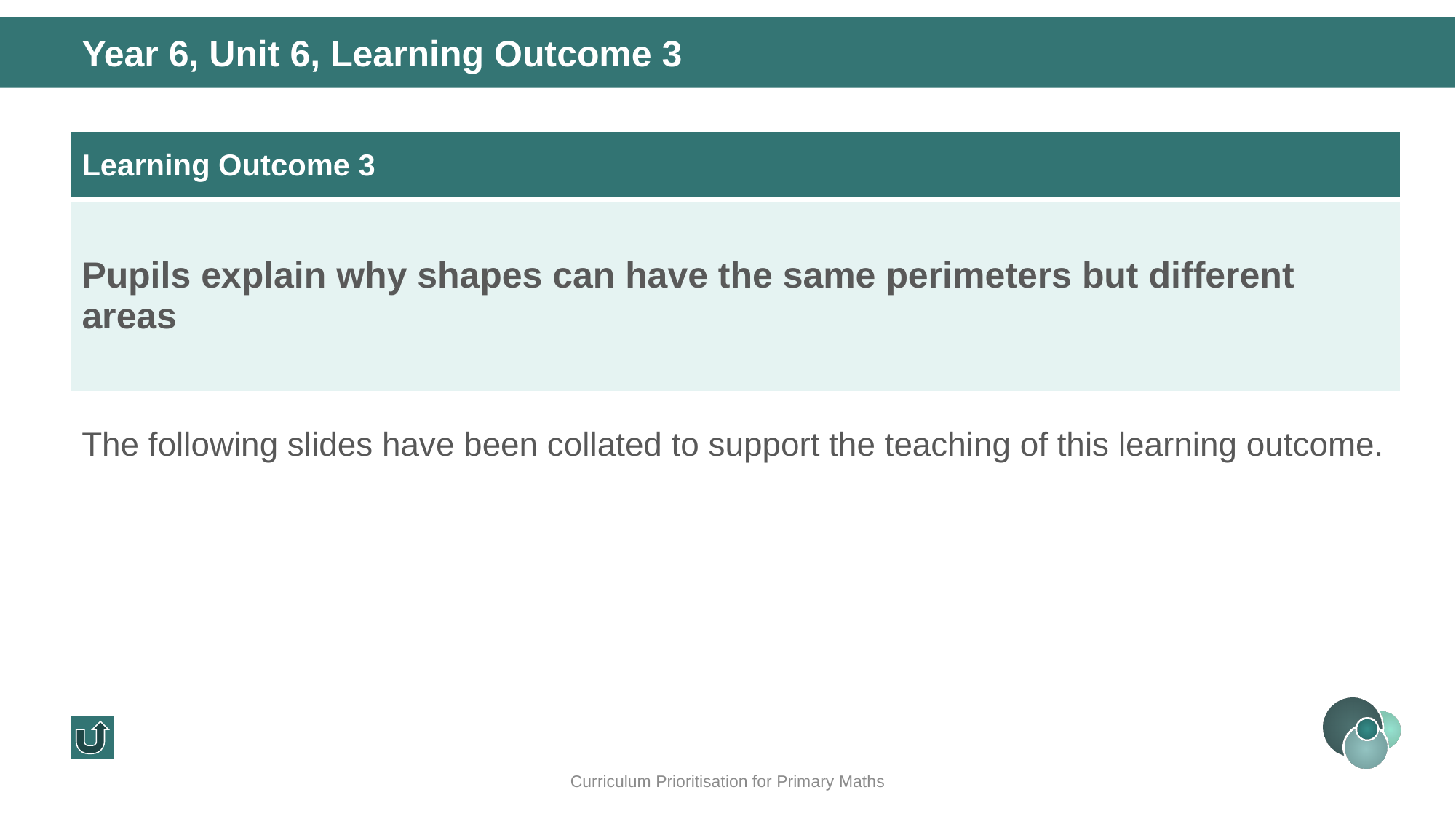

Year 6, Unit 6, Learning Outcome 3
| Learning Outcome 3 |
| --- |
| Pupils explain why shapes can have the same perimeters but different areas |
The following slides have been collated to support the teaching of this learning outcome.

Curriculum Prioritisation for Primary Maths